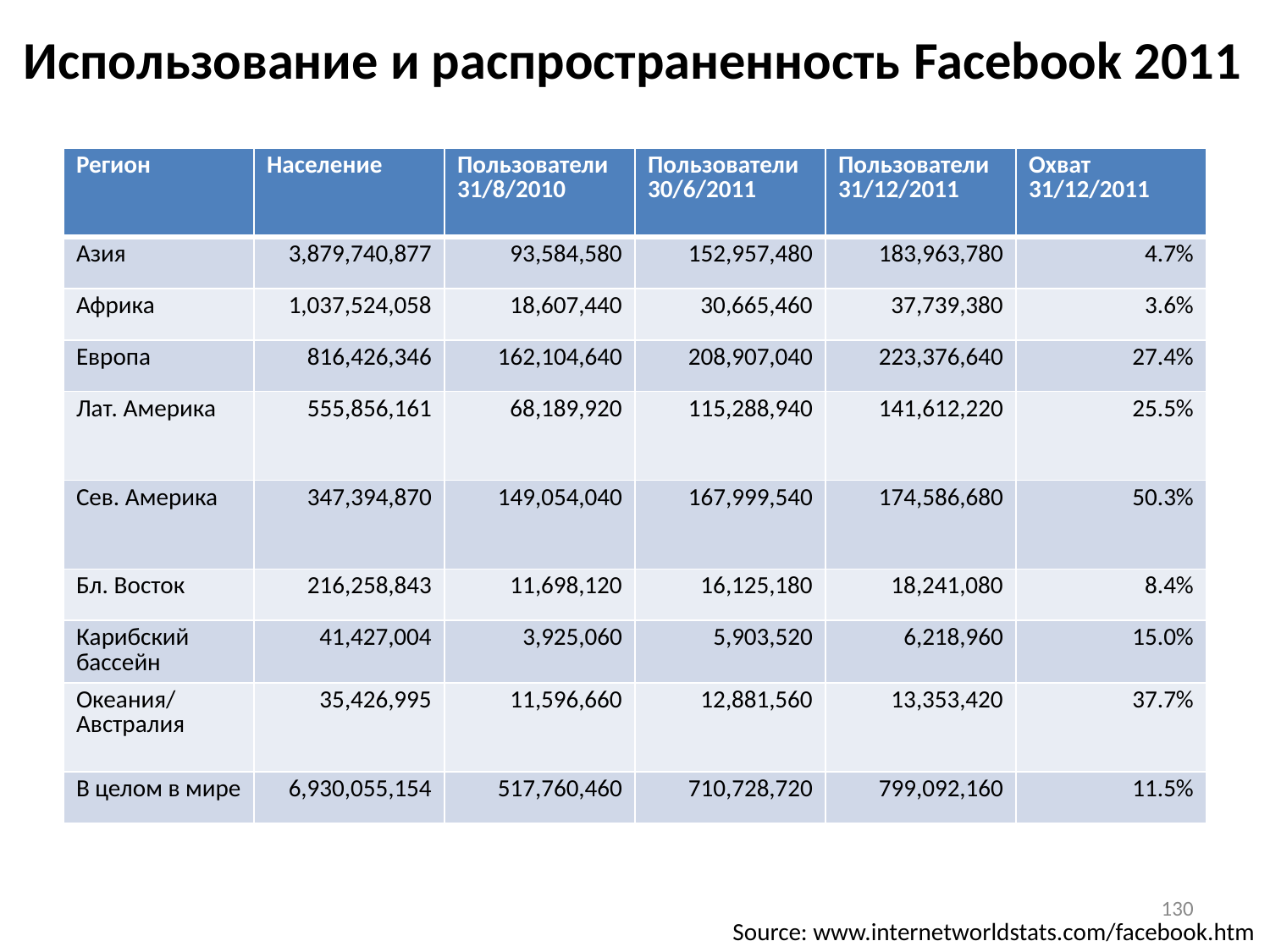

# Использование и распространенность Facebook 2011
| Регион | Население | Пользователи 31/8/2010 | Пользователи 30/6/2011 | Пользователи 31/12/2011 | Охват 31/12/2011 |
| --- | --- | --- | --- | --- | --- |
| Азия | 3,879,740,877 | 93,584,580 | 152,957,480 | 183,963,780 | 4.7% |
| Африка | 1,037,524,058 | 18,607,440 | 30,665,460 | 37,739,380 | 3.6% |
| Европа | 816,426,346 | 162,104,640 | 208,907,040 | 223,376,640 | 27.4% |
| Лат. Америка | 555,856,161 | 68,189,920 | 115,288,940 | 141,612,220 | 25.5% |
| Сев. Америка | 347,394,870 | 149,054,040 | 167,999,540 | 174,586,680 | 50.3% |
| Бл. Восток | 216,258,843 | 11,698,120 | 16,125,180 | 18,241,080 | 8.4% |
| Карибский бассейн | 41,427,004 | 3,925,060 | 5,903,520 | 6,218,960 | 15.0% |
| Океания/ Австралия | 35,426,995 | 11,596,660 | 12,881,560 | 13,353,420 | 37.7% |
| В целом в мире | 6,930,055,154 | 517,760,460 | 710,728,720 | 799,092,160 | 11.5% |
130
Source: www.internetworldstats.com/facebook.htm